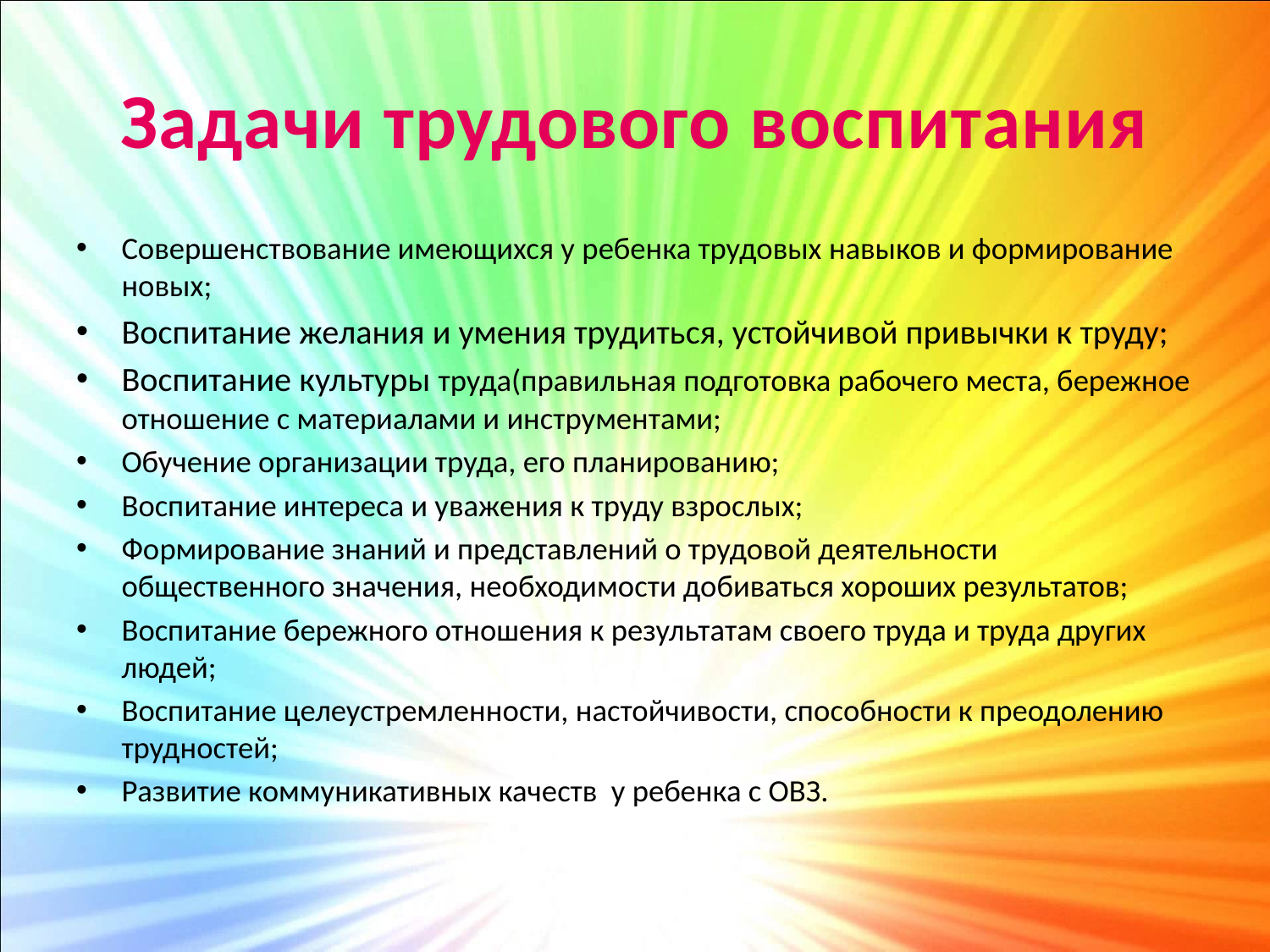

# Задачи трудового воспитания
Совершенствование имеющихся у ребенка трудовых навыков и формирование новых;
Воспитание желания и умения трудиться, устойчивой привычки к труду;
Воспитание культуры труда(правильная подготовка рабочего места, бережное отношение с материалами и инструментами;
Обучение организации труда, его планированию;
Воспитание интереса и уважения к труду взрослых;
Формирование знаний и представлений о трудовой деятельности общественного значения, необходимости добиваться хороших результатов;
Воспитание бережного отношения к результатам своего труда и труда других людей;
Воспитание целеустремленности, настойчивости, способности к преодолению трудностей;
Развитие коммуникативных качеств  у ребенка с ОВЗ.